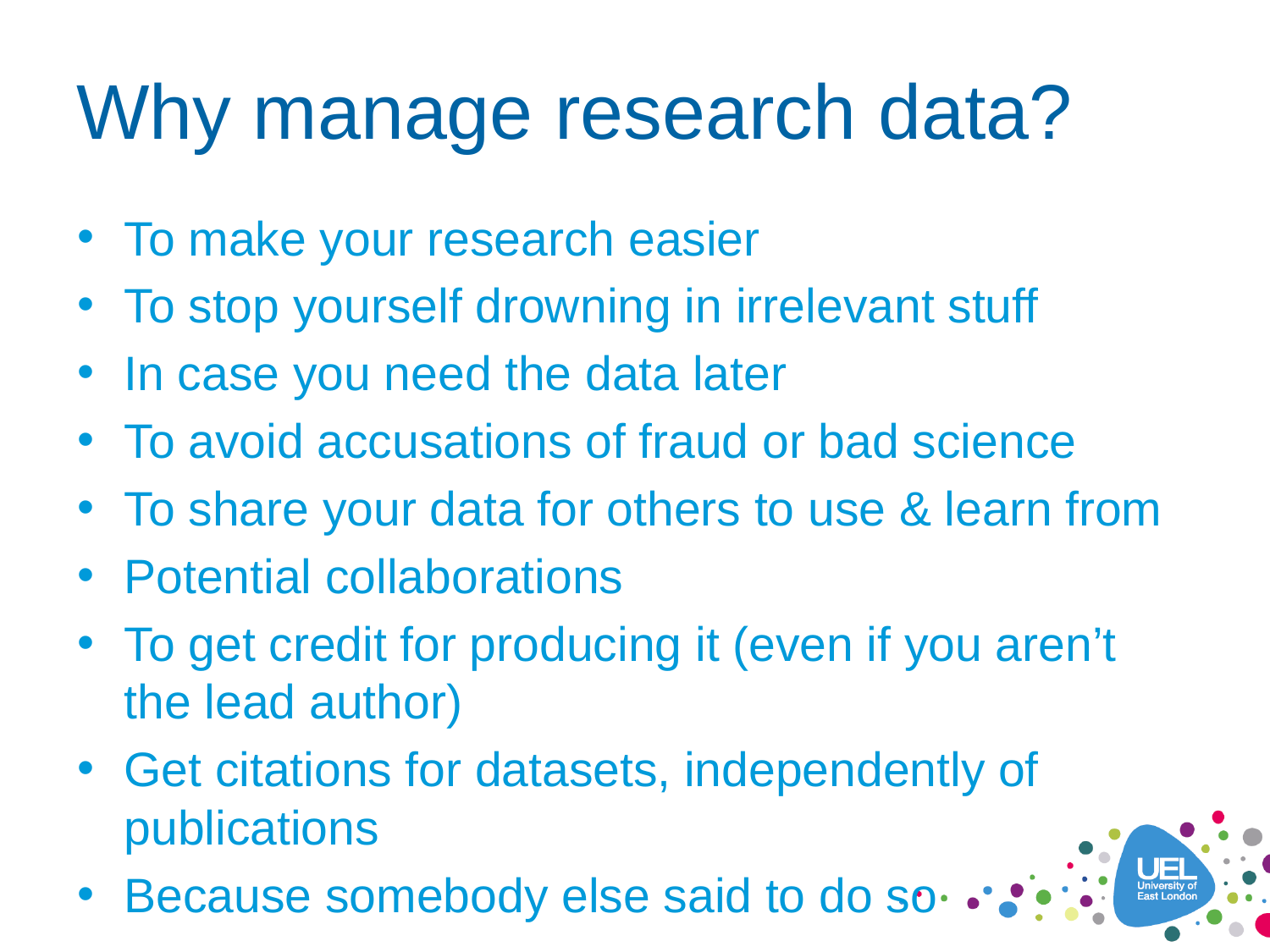

# Why manage research data?
To make your research easier
To stop yourself drowning in irrelevant stuff
In case you need the data later
To avoid accusations of fraud or bad science
To share your data for others to use & learn from
Potential collaborations
To get credit for producing it (even if you aren’t the lead author)
Get citations for datasets, independently of publications
Because somebody else said to do so